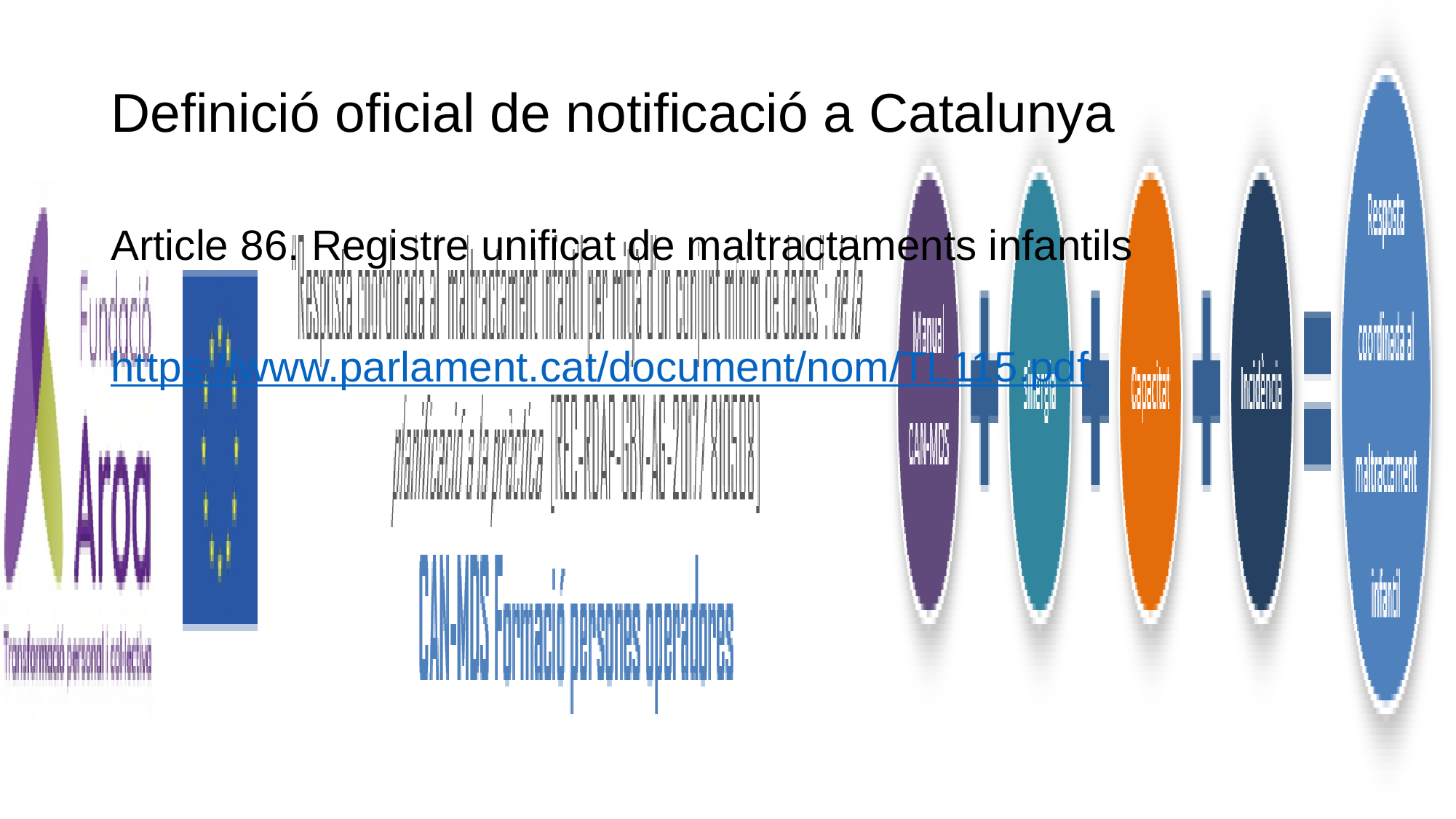

# Definició oficial de notificació a Catalunya
Article 86. Registre unificat de maltractaments infantils

https://www.parlament.cat/document/nom/TL115.pdf